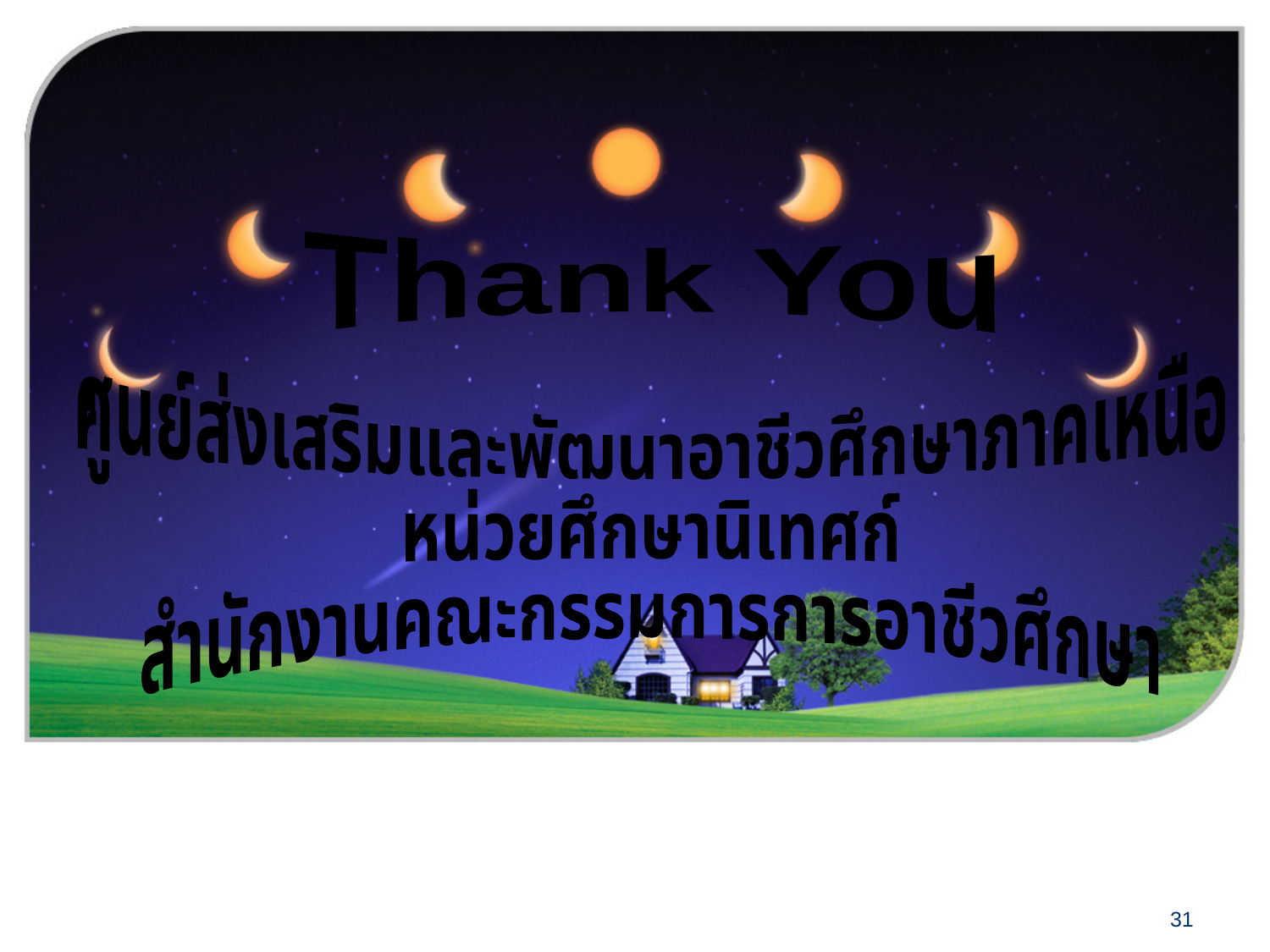

Thank You
ศูนย์ส่งเสริมและพัฒนาอาชีวศึกษาภาคเหนือ
หน่วยศึกษานิเทศก์
สำนักงานคณะกรรมการการอาชีวศึกษา
31